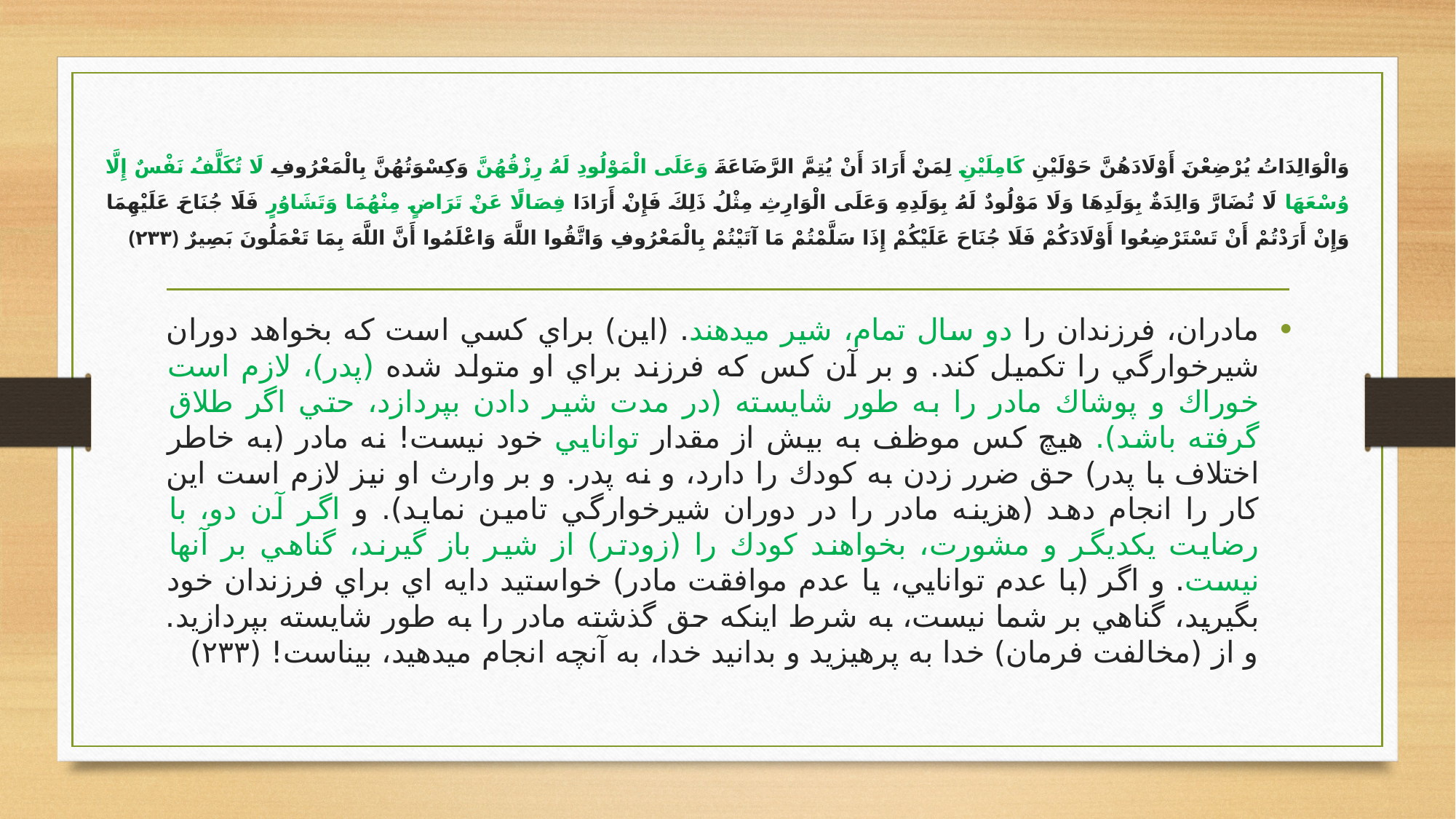

# وَالْوَالِدَاتُ يُرْضِعْنَ أَوْلَادَهُنَّ حَوْلَيْنِ كَامِلَيْنِ لِمَنْ أَرَادَ أَنْ يُتِمَّ الرَّضَاعَةَ وَعَلَى الْمَوْلُودِ لَهُ رِزْقُهُنَّ وَكِسْوَتُهُنَّ بِالْمَعْرُوفِ لَا تُكَلَّفُ نَفْسٌ إِلَّا وُسْعَهَا لَا تُضَارَّ وَالِدَةٌ بِوَلَدِهَا وَلَا مَوْلُودٌ لَهُ بِوَلَدِهِ وَعَلَى الْوَارِثِ مِثْلُ ذَلِكَ فَإِنْ أَرَادَا فِصَالًا عَنْ تَرَاضٍ مِنْهُمَا وَتَشَاوُرٍ فَلَا جُنَاحَ عَلَيْهِمَا وَإِنْ أَرَدْتُمْ أَنْ تَسْتَرْضِعُوا أَوْلَادَكُمْ فَلَا جُنَاحَ عَلَيْكُمْ إِذَا سَلَّمْتُمْ مَا آتَيْتُمْ بِالْمَعْرُوفِ وَاتَّقُوا اللَّهَ وَاعْلَمُوا أَنَّ اللَّهَ بِمَا تَعْمَلُونَ بَصِيرٌ ﴿۲۳۳﴾
مادران، فرزندان را دو سال تمام، شير مي‏دهند. (اين) براي كسي است كه بخواهد دوران شيرخوارگي را تكميل كند. و بر آن كس كه فرزند براي او متولد شده (پدر)، لازم است خوراك و پوشاك مادر را به طور شايسته (در مدت شير دادن بپردازد، حتي اگر طلاق گرفته باشد). هيچ كس موظف به بيش از مقدار توانايي خود نيست! نه مادر (به خاطر اختلاف با پدر) حق ضرر زدن به كودك را دارد، و نه پدر. و بر وارث او نيز لازم است اين كار را انجام دهد (هزينه مادر را در دوران شيرخوارگي تامين نمايد). و اگر آن دو، با رضايت يكديگر و مشورت، بخواهند كودك را (زودتر) از شير باز گيرند، گناهي بر آنها نيست. و اگر (با عدم توانايي، يا عدم موافقت مادر) خواستيد دايه‏ اي براي فرزندان خود بگيريد، گناهي بر شما نيست، به شرط اينكه حق گذشته مادر را به طور شايسته بپردازيد. و از (مخالفت فرمان) خدا به پرهيزيد و بدانيد خدا، به آنچه انجام مي‏دهيد، بيناست! (۲۳۳)